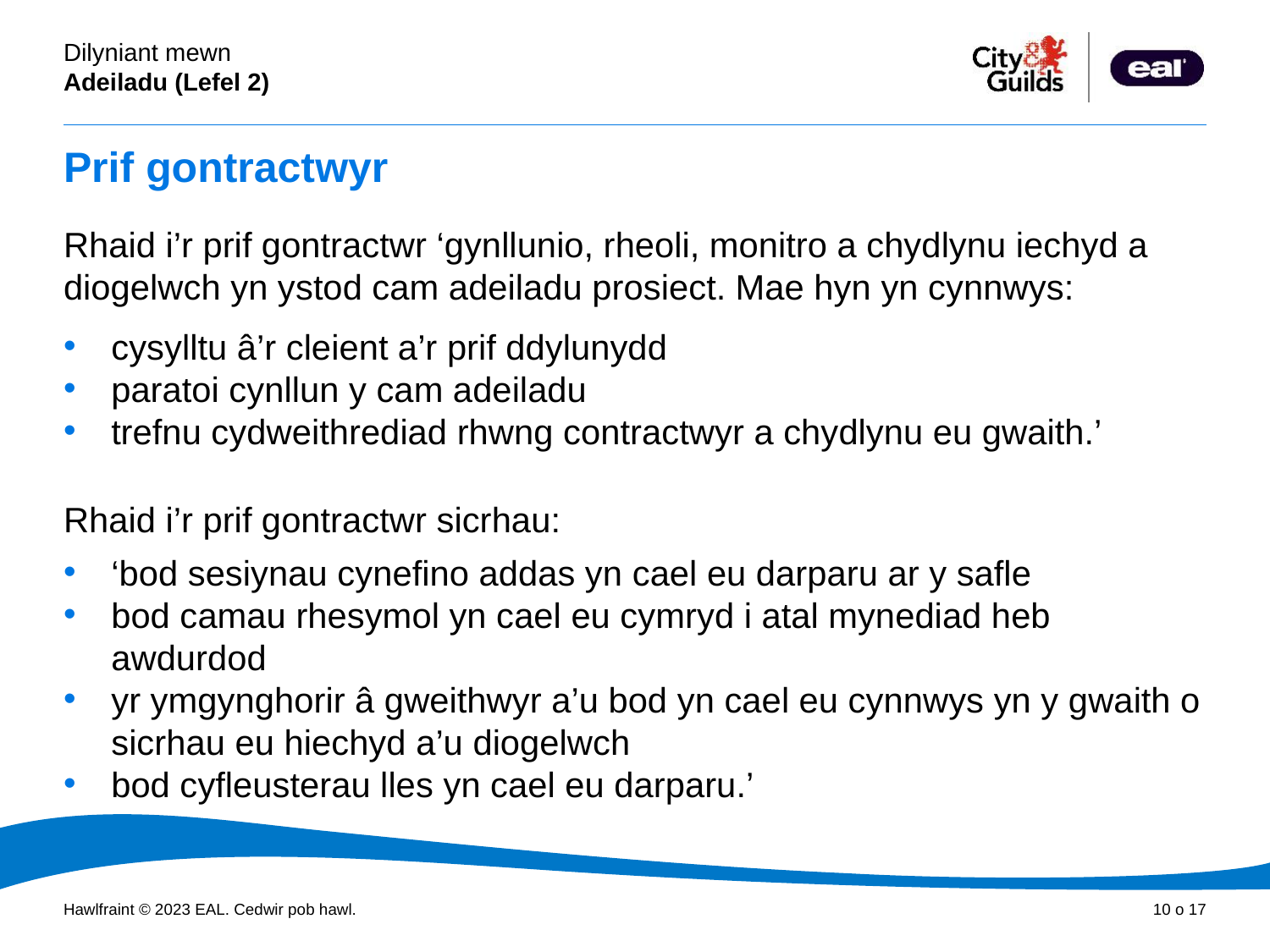

# Prif gontractwyr
Rhaid i’r prif gontractwr ‘gynllunio, rheoli, monitro a chydlynu iechyd a diogelwch yn ystod cam adeiladu prosiect. Mae hyn yn cynnwys:
cysylltu â’r cleient a’r prif ddylunydd
paratoi cynllun y cam adeiladu
trefnu cydweithrediad rhwng contractwyr a chydlynu eu gwaith.’

Rhaid i’r prif gontractwr sicrhau:
‘bod sesiynau cynefino addas yn cael eu darparu ar y safle
bod camau rhesymol yn cael eu cymryd i atal mynediad heb awdurdod
yr ymgynghorir â gweithwyr a’u bod yn cael eu cynnwys yn y gwaith o sicrhau eu hiechyd a’u diogelwch
bod cyfleusterau lles yn cael eu darparu.’

(Hse.gov.uk, 2015)